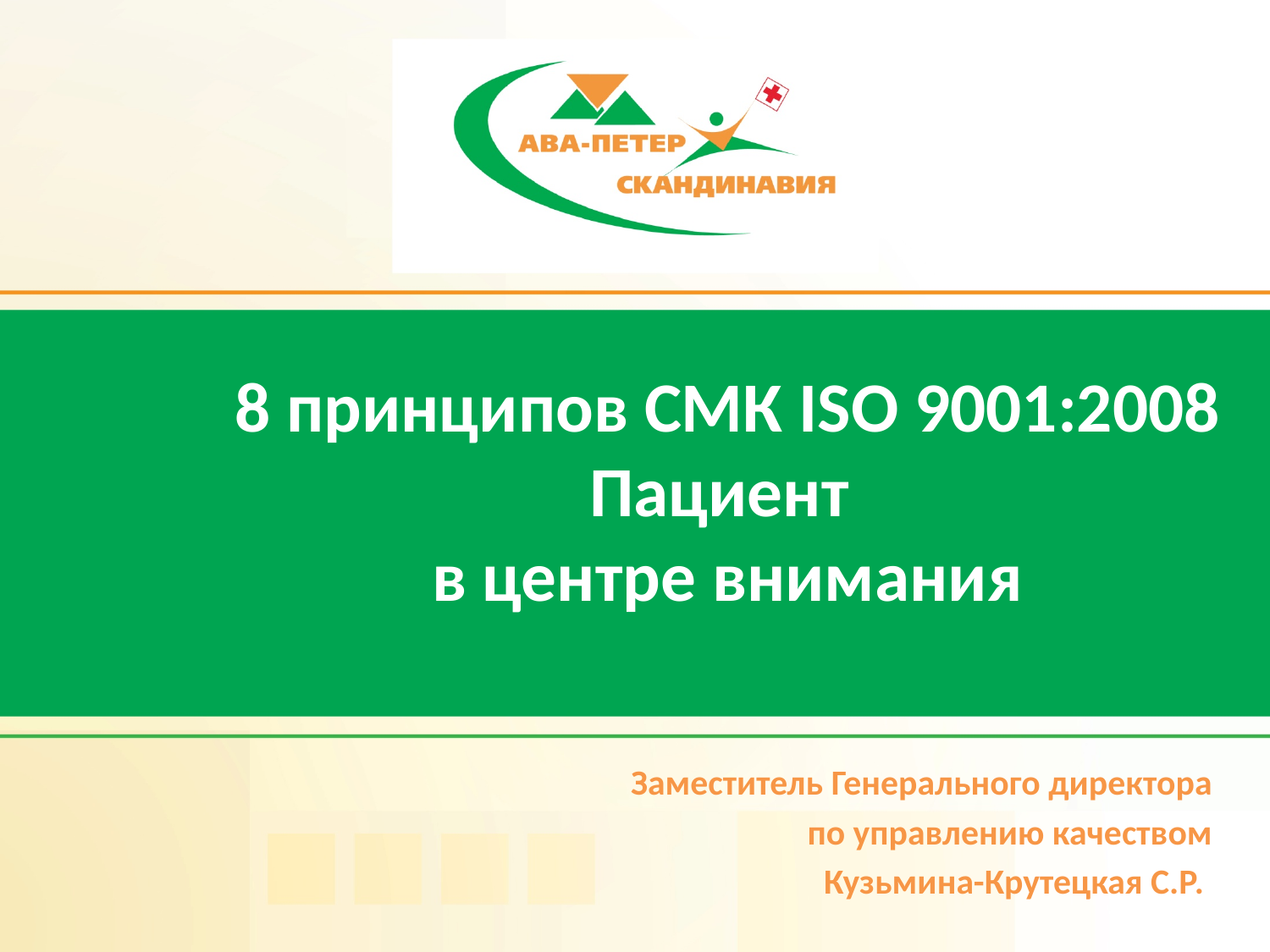

# 8 принципов СМК ISO 9001:2008 Пациент в центре внимания
Заместитель Генерального директора
по управлению качеством
 Кузьмина-Крутецкая С.Р.